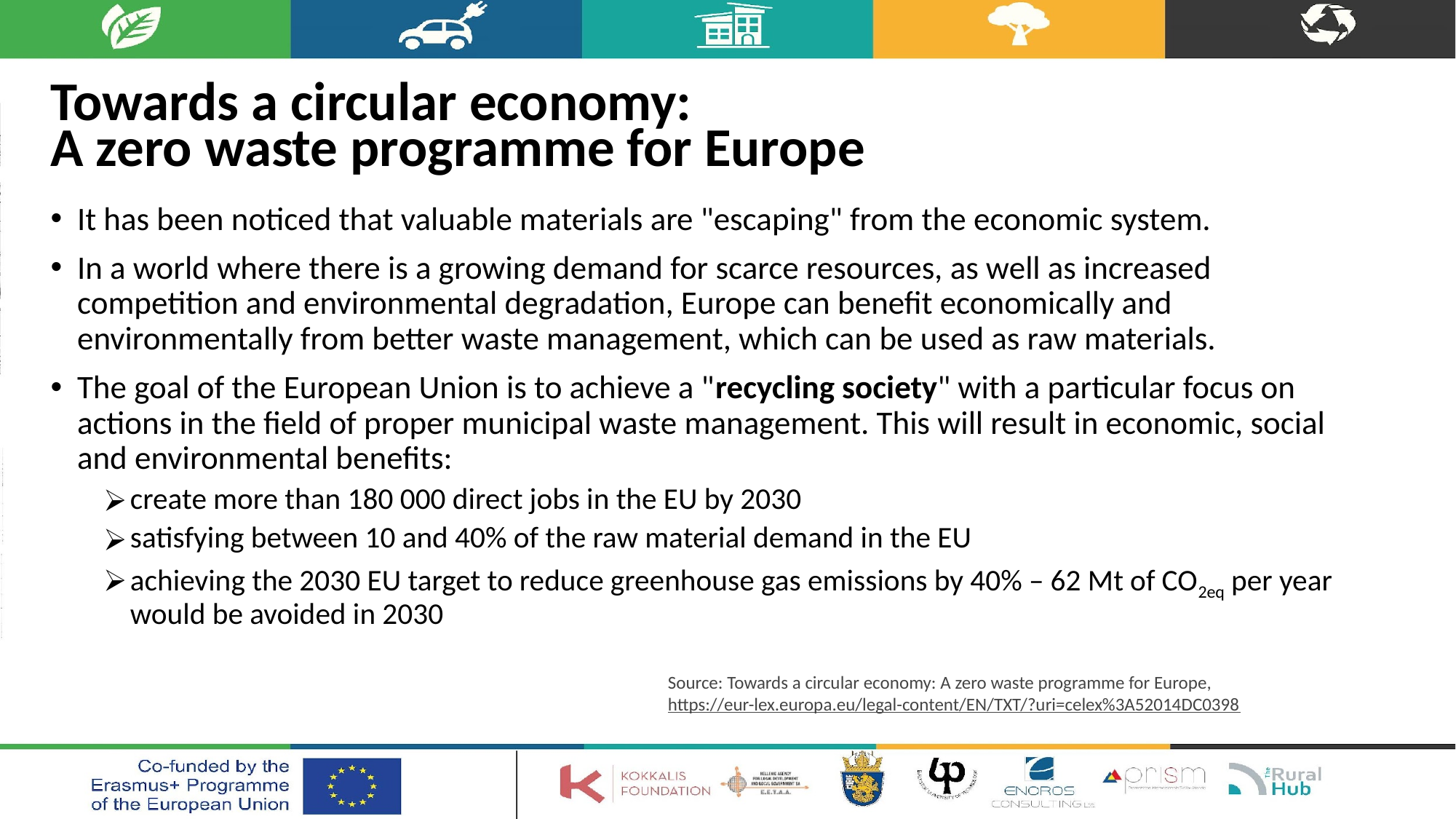

# Towards a circular economy: A zero waste programme for Europe
It has been noticed that valuable materials are "escaping" from the economic system.
In a world where there is a growing demand for scarce resources, as well as increased competition and environmental degradation, Europe can benefit economically and environmentally from better waste management, which can be used as raw materials.
The goal of the European Union is to achieve a "recycling society" with a particular focus on actions in the field of proper municipal waste management. This will result in economic, social and environmental benefits:
create more than 180 000 direct jobs in the EU by 2030
satisfying between 10 and 40% of the raw material demand in the EU
achieving the 2030 EU target to reduce greenhouse gas emissions by 40% – 62 Mt of CO2eq per year would be avoided in 2030
Source: Towards a circular economy: A zero waste programme for Europe, https://eur-lex.europa.eu/legal-content/EN/TXT/?uri=celex%3A52014DC0398